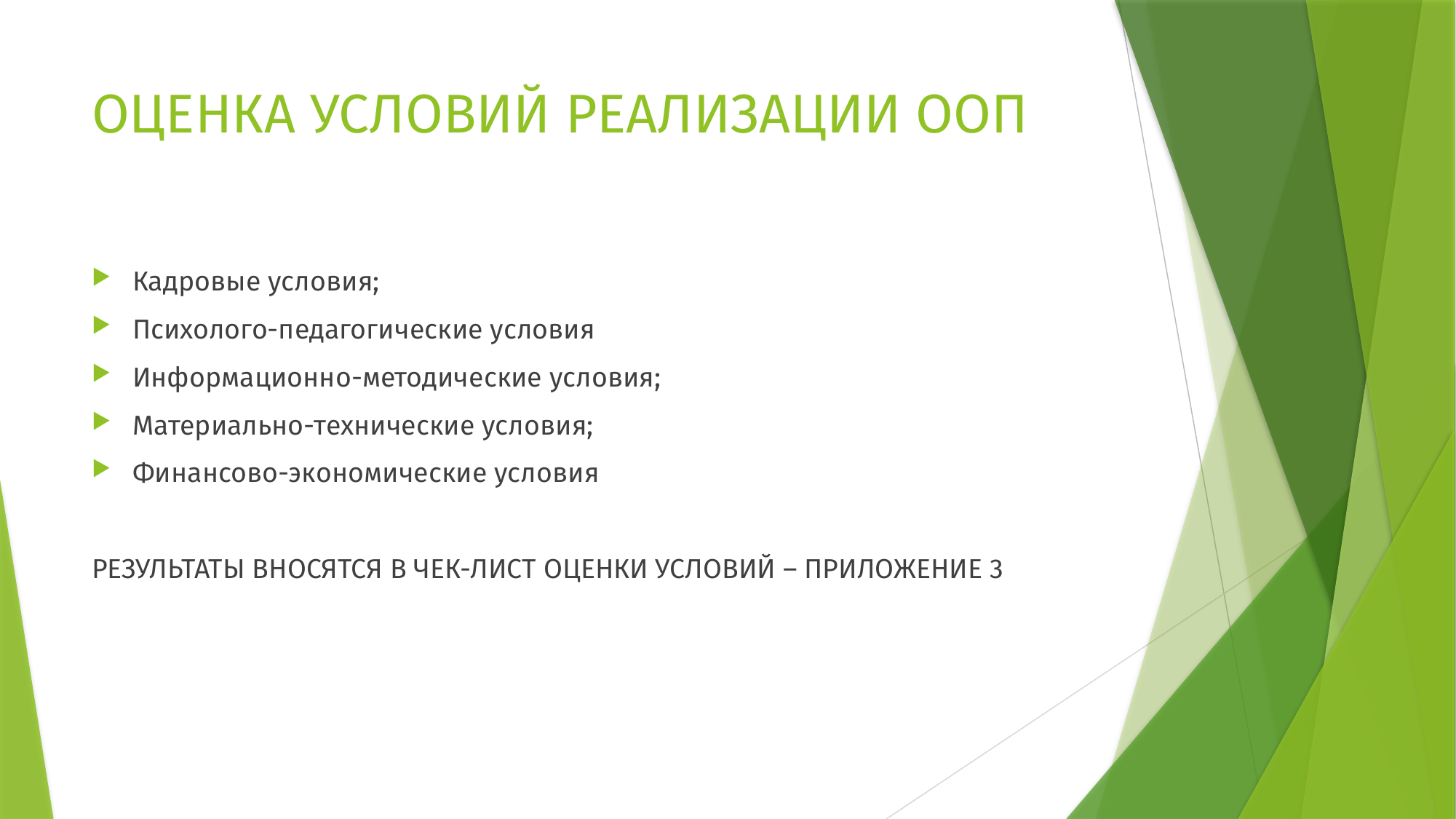

# ОЦЕНКА УСЛОВИЙ РЕАЛИЗАЦИИ ООП
Кадровые условия;
Психолого-педагогические условия
Информационно-методические условия;
Материально-технические условия;
Финансово-экономические условия

РЕЗУЛЬТАТЫ ВНОСЯТСЯ В ЧЕК-ЛИСТ ОЦЕНКИ УСЛОВИЙ – ПРИЛОЖЕНИЕ 3